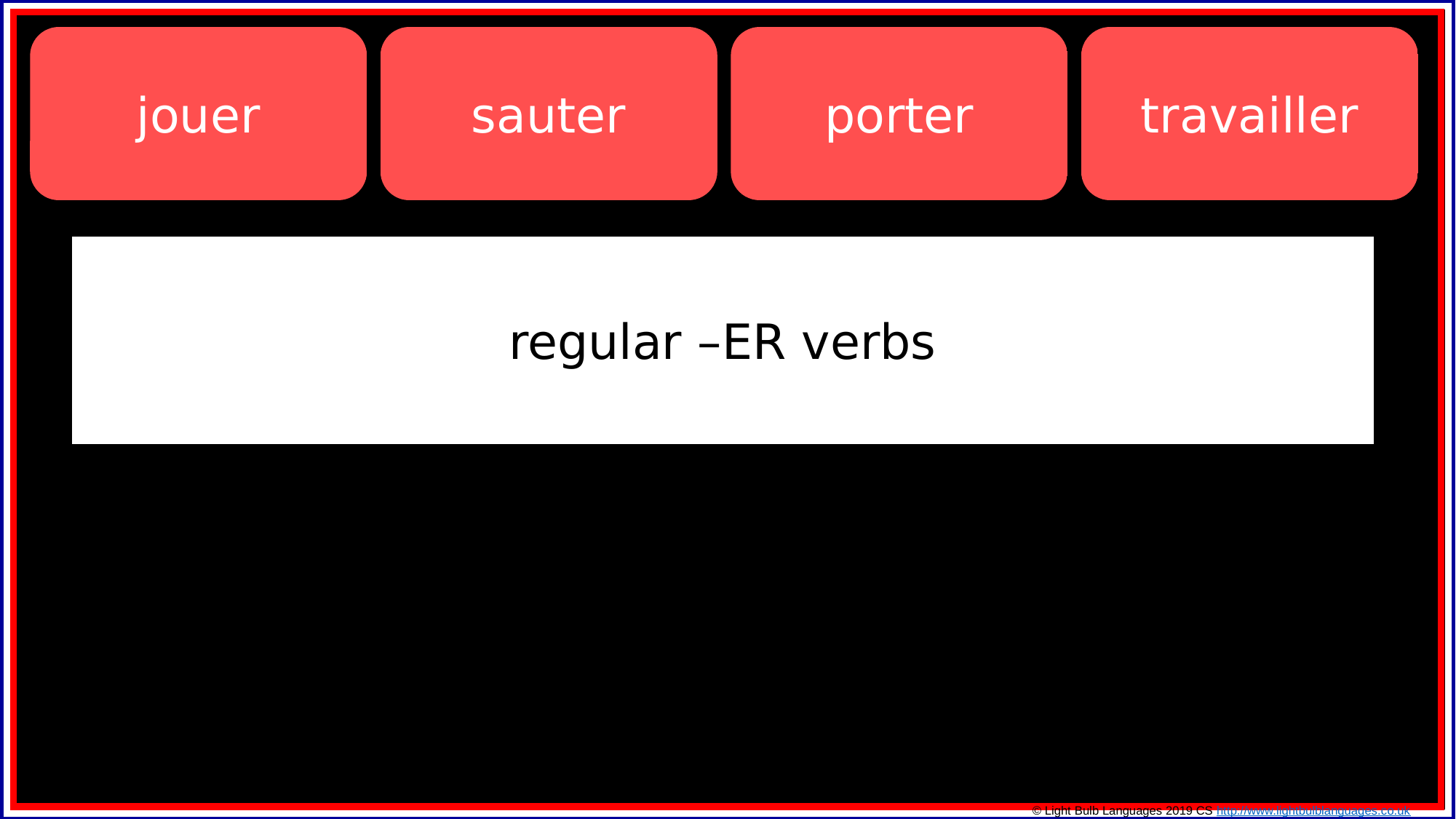

jouer
sauter
porter
travailler
regular –ER verbs
© Light Bulb Languages 2019 CS http://www.lightbulblanguages.co.uk